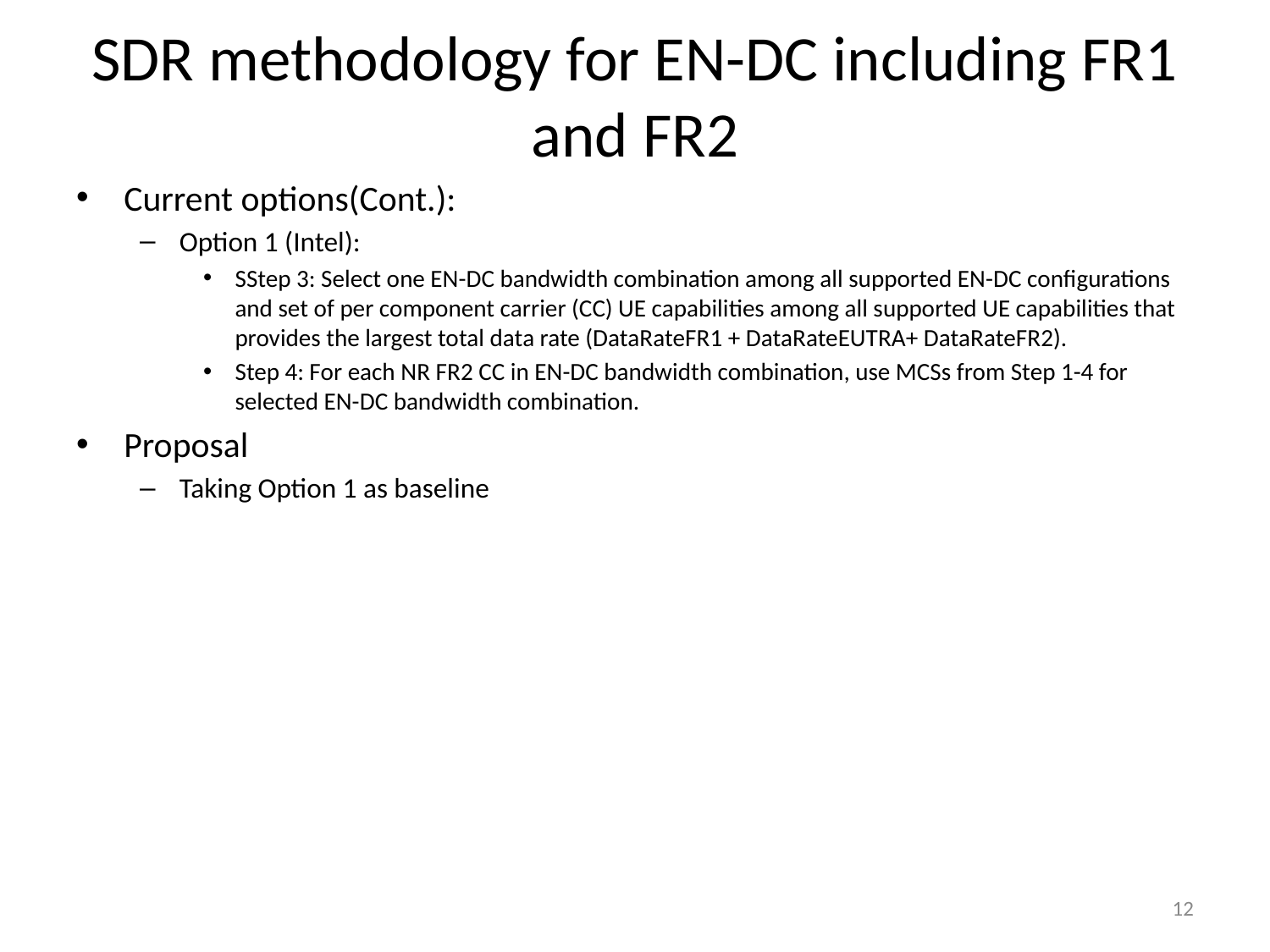

# SDR methodology for EN-DC including FR1 and FR2
Current options(Cont.):
Option 1 (Intel):
SStep 3: Select one EN-DC bandwidth combination among all supported EN-DC configurations and set of per component carrier (CC) UE capabilities among all supported UE capabilities that provides the largest total data rate (DataRateFR1 + DataRateEUTRA+ DataRateFR2).
Step 4: For each NR FR2 CC in EN-DC bandwidth combination, use MCSs from Step 1-4 for selected EN-DC bandwidth combination.
Proposal
Taking Option 1 as baseline

12